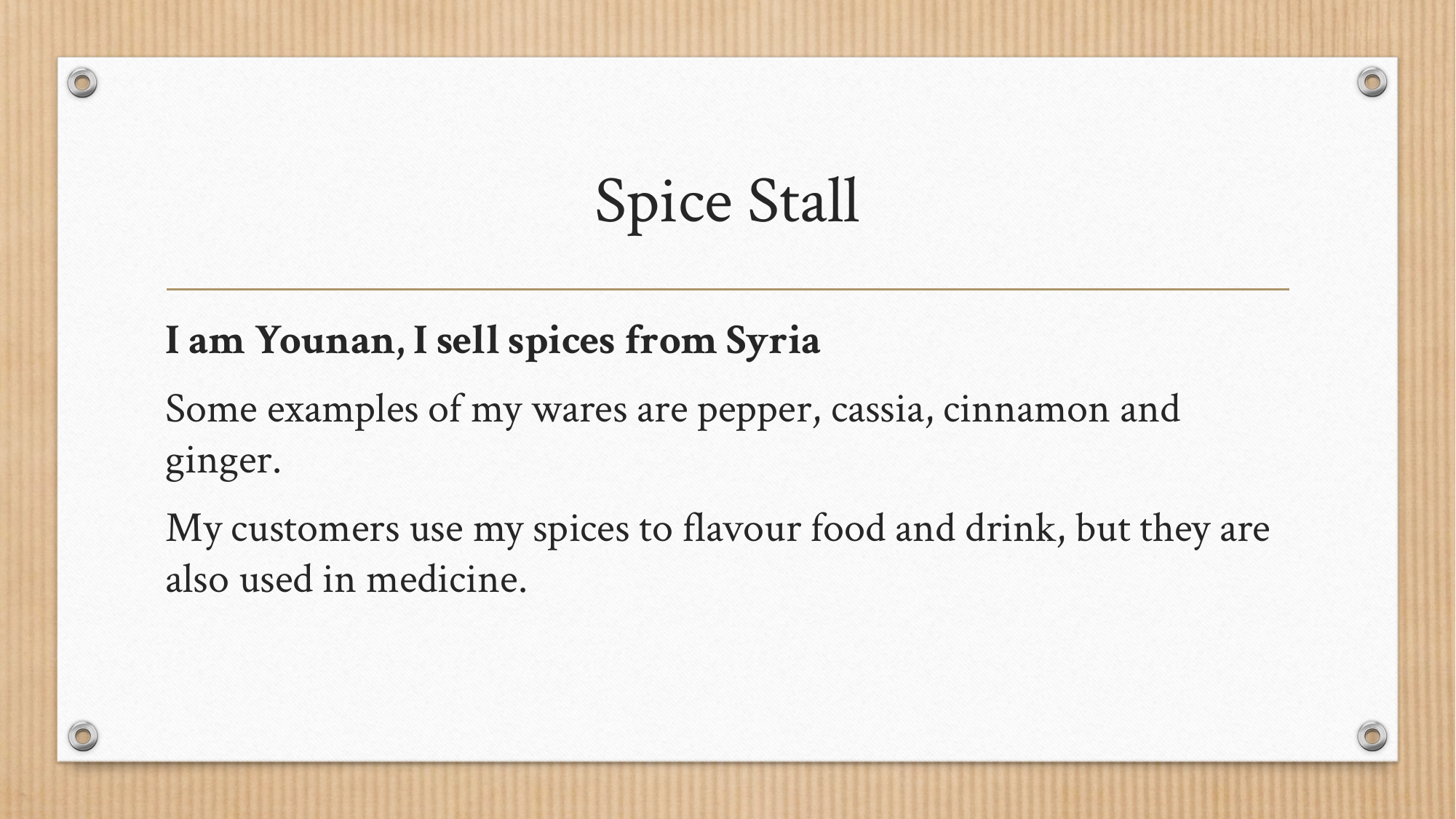

# Spice Stall
I am Younan, I sell spices from Syria
Some examples of my wares are pepper, cassia, cinnamon and ginger.
My customers use my spices to flavour food and drink, but they are also used in medicine.